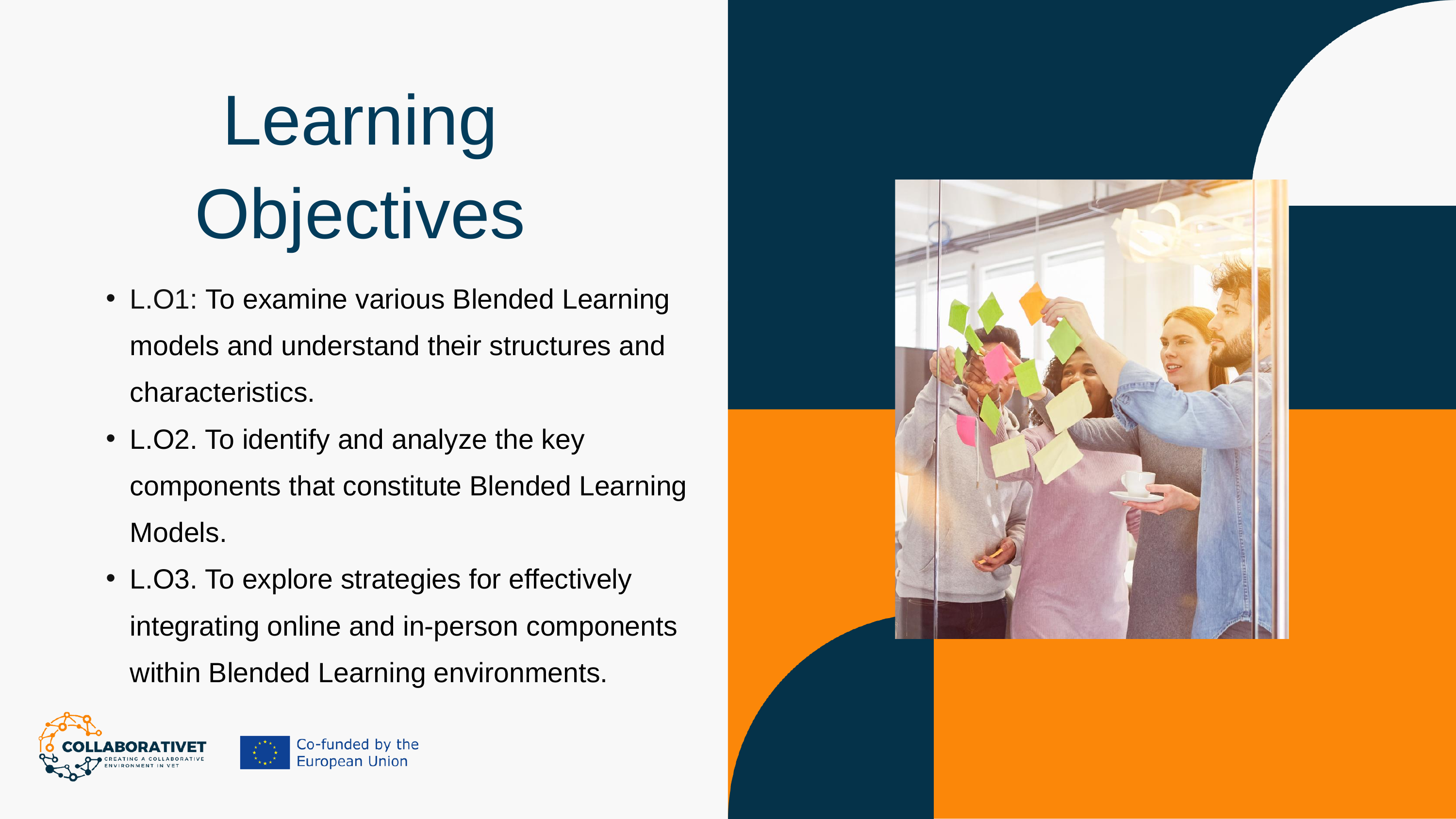

Learning Objectives

L.O1: To examine various Blended Learning models and understand their structures and characteristics.
L.O2. To identify and analyze the key components that constitute Blended Learning Models.
L.O3. To explore strategies for effectively integrating online and in-person components within Blended Learning environments.